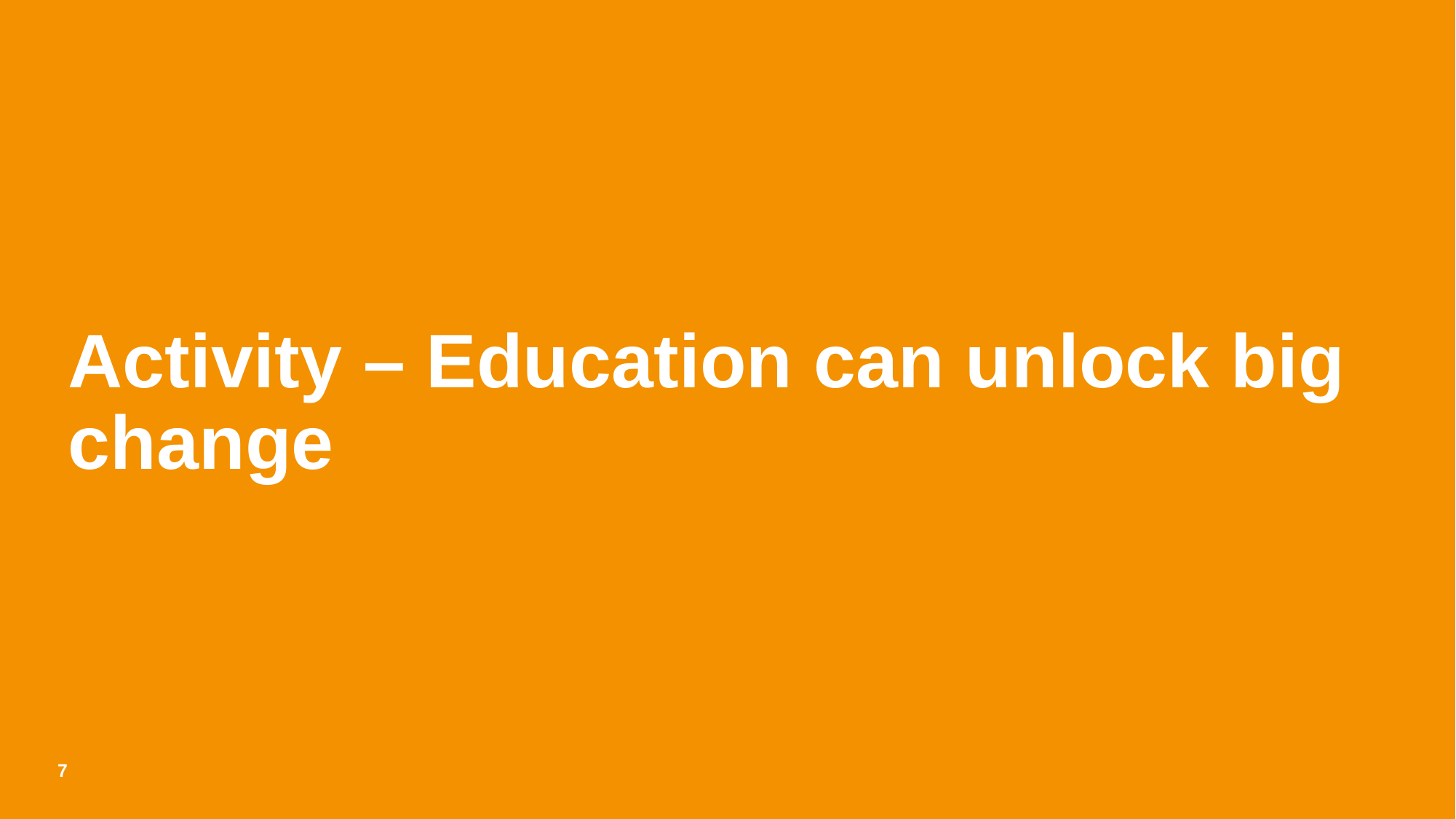

# Activity – Education can unlock big change
7